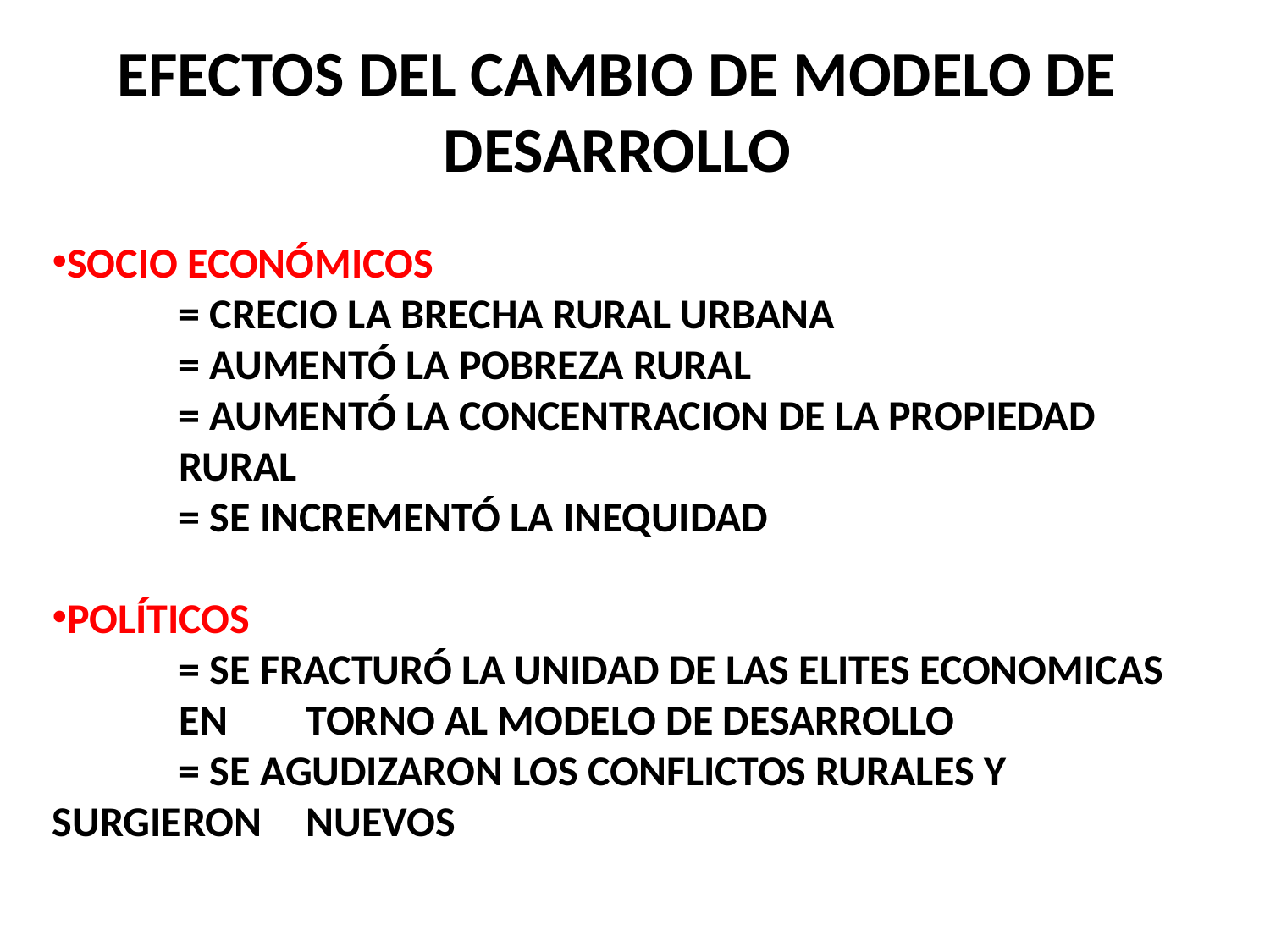

EFECTOS DEL CAMBIO DE MODELO DE DESARROLLO

SOCIO ECONÓMICOS
	= CRECIO LA BRECHA RURAL URBANA
	= AUMENTÓ LA POBREZA RURAL
	= AUMENTÓ LA CONCENTRACION DE LA PROPIEDAD 	RURAL
	= SE INCREMENTÓ LA INEQUIDAD

POLÍTICOS
	= SE FRACTURÓ LA UNIDAD DE LAS ELITES ECONOMICAS 	EN 	TORNO AL MODELO DE DESARROLLO
	= SE AGUDIZARON LOS CONFLICTOS RURALES Y 	SURGIERON 	NUEVOS